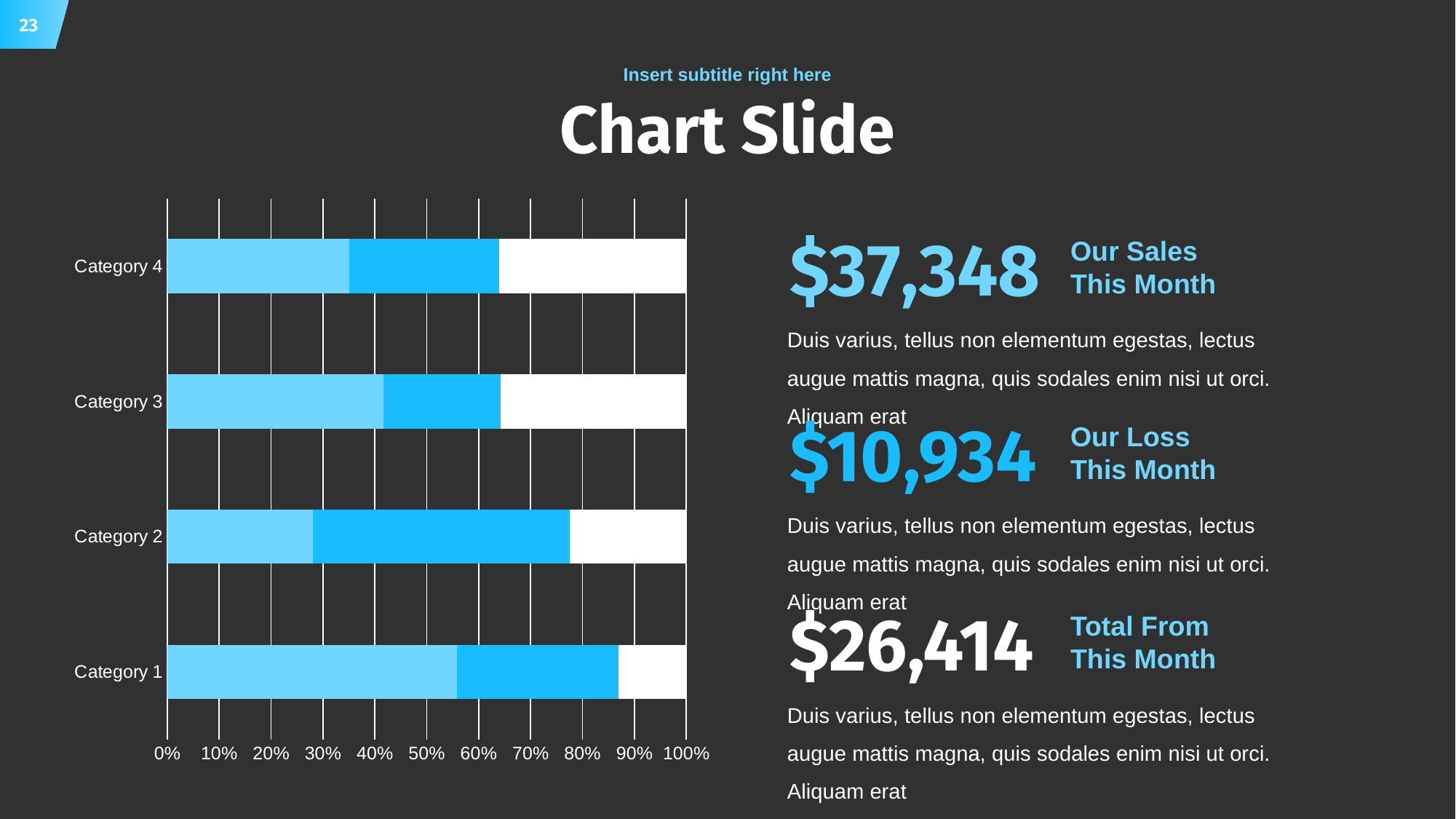

23
Insert subtitle right here
# Chart Slide

### Chart

| Category | Series 1 | Series 2 | Series 3 |
|---|---|---|---|
| Category 1 | 0.43 | 0.24 | 0.1 |
| Category 2 | 0.25 | 0.44 | 0.2 |
| Category 3 | 0.35 | 0.19 | 0.3 |
| Category 4 | 0.34 | 0.28 | 0.35 |
$37,348
Our Sales
This Month
Duis varius, tellus non elementum egestas, lectus augue mattis magna, quis sodales enim nisi ut orci. Aliquam erat
$10,934
Our Loss
This Month
Duis varius, tellus non elementum egestas, lectus augue mattis magna, quis sodales enim nisi ut orci. Aliquam erat
$26,414
Total From
This Month
Duis varius, tellus non elementum egestas, lectus augue mattis magna, quis sodales enim nisi ut orci. Aliquam erat